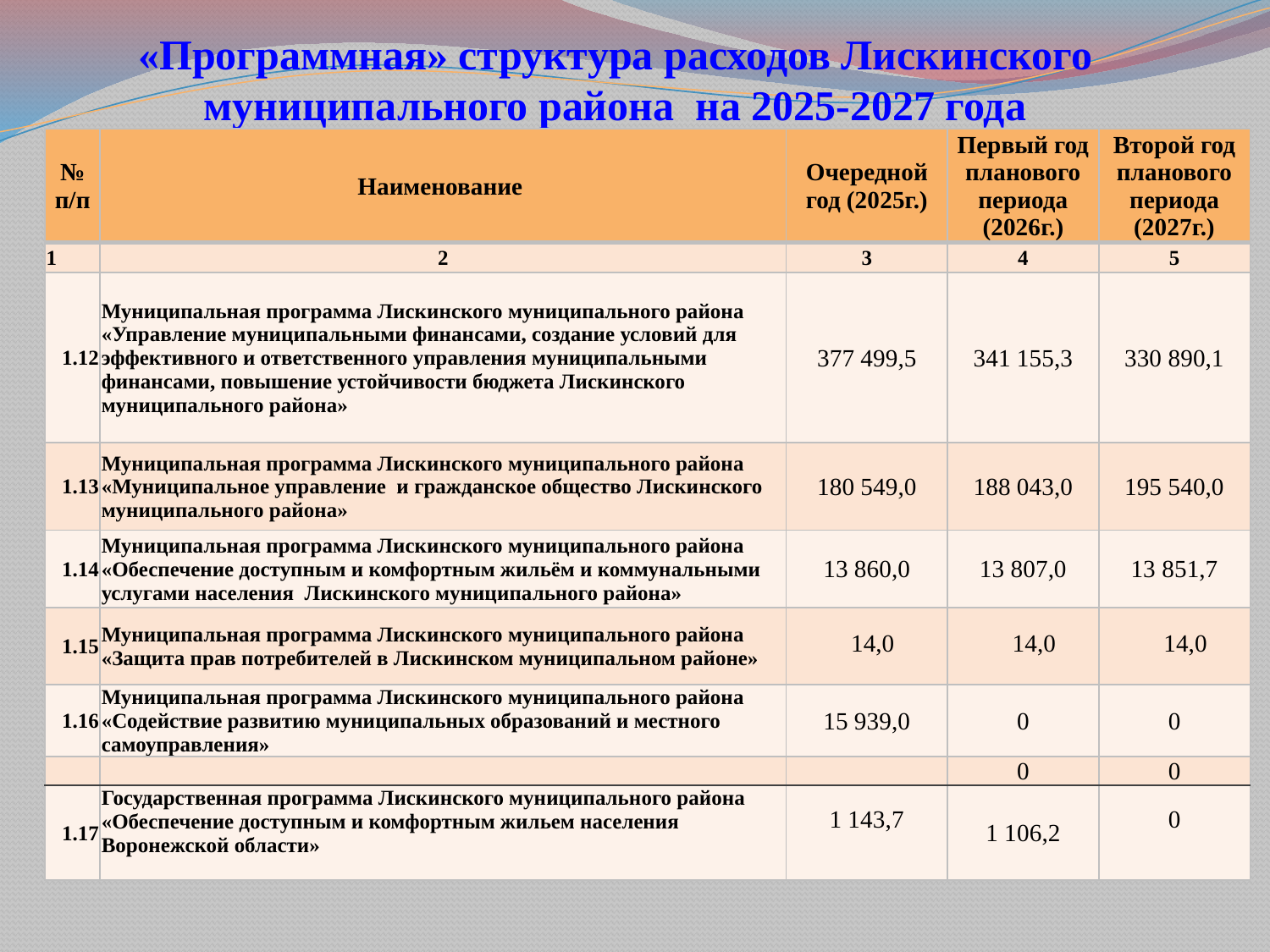

# «Программная» структура расходов Лискинского муниципального района  на 2025-2027 года
| № п/п | Наименование | Очередной год (2025г.) | Первый год планового периода (2026г.) | Второй год планового периода (2027г.) |
| --- | --- | --- | --- | --- |
| 1 | 2 | 3 | 4 | 5 |
| 1.12 | Муниципальная программа Лискинского муниципального района «Управление муниципальными финансами, создание условий для эффективного и ответственного управления муниципальными финансами, повышение устойчивости бюджета Лискинского муниципального района» | 377 499,5 | 341 155,3 | 330 890,1 |
| 1.13 | Муниципальная программа Лискинского муниципального района «Муниципальное управление и гражданское общество Лискинского муниципального района» | 180 549,0 | 188 043,0 | 195 540,0 |
| 1.14 | Муниципальная программа Лискинского муниципального района «Обеспечение доступным и комфортным жильём и коммунальными услугами населения Лискинского муниципального района» | 13 860,0 | 13 807,0 | 13 851,7 |
| 1.15 | Муниципальная программа Лискинского муниципального района «Защита прав потребителей в Лискинском муниципальном районе» | 14,0 | 14,0 | 14,0 |
| 1.16 | Муниципальная программа Лискинского муниципального района «Содействие развитию муниципальных образований и местного самоуправления» | 15 939,0 | 0 | 0 |
|  |  |  | 0 | 0 |
| 1.17 | Государственная программа Лискинского муниципального района «Обеспечение доступным и комфортным жильем населения Воронежской области» | 1 143,7 | 1 106,2 | 0 |